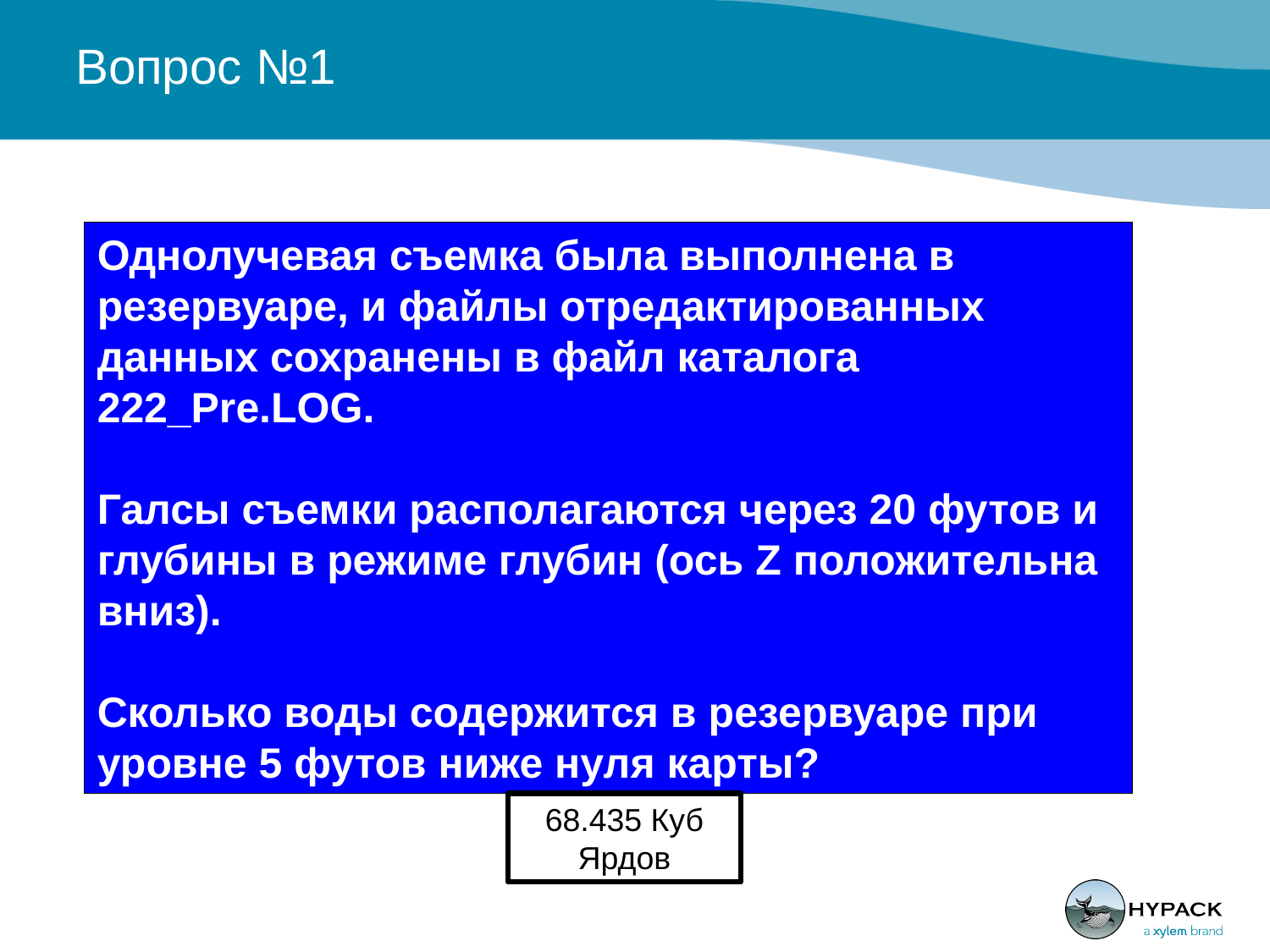

# Вопрос №1
Однолучевая съемка была выполнена в резервуаре, и файлы отредактированных данных сохранены в файл каталога 222_Pre.LOG.

Галсы съемки располагаются через 20 футов и глубины в режиме глубин (ось Z положительна вниз).

Сколько воды содержится в резервуаре при уровне 5 футов ниже нуля карты?
68.435 Куб Ярдов